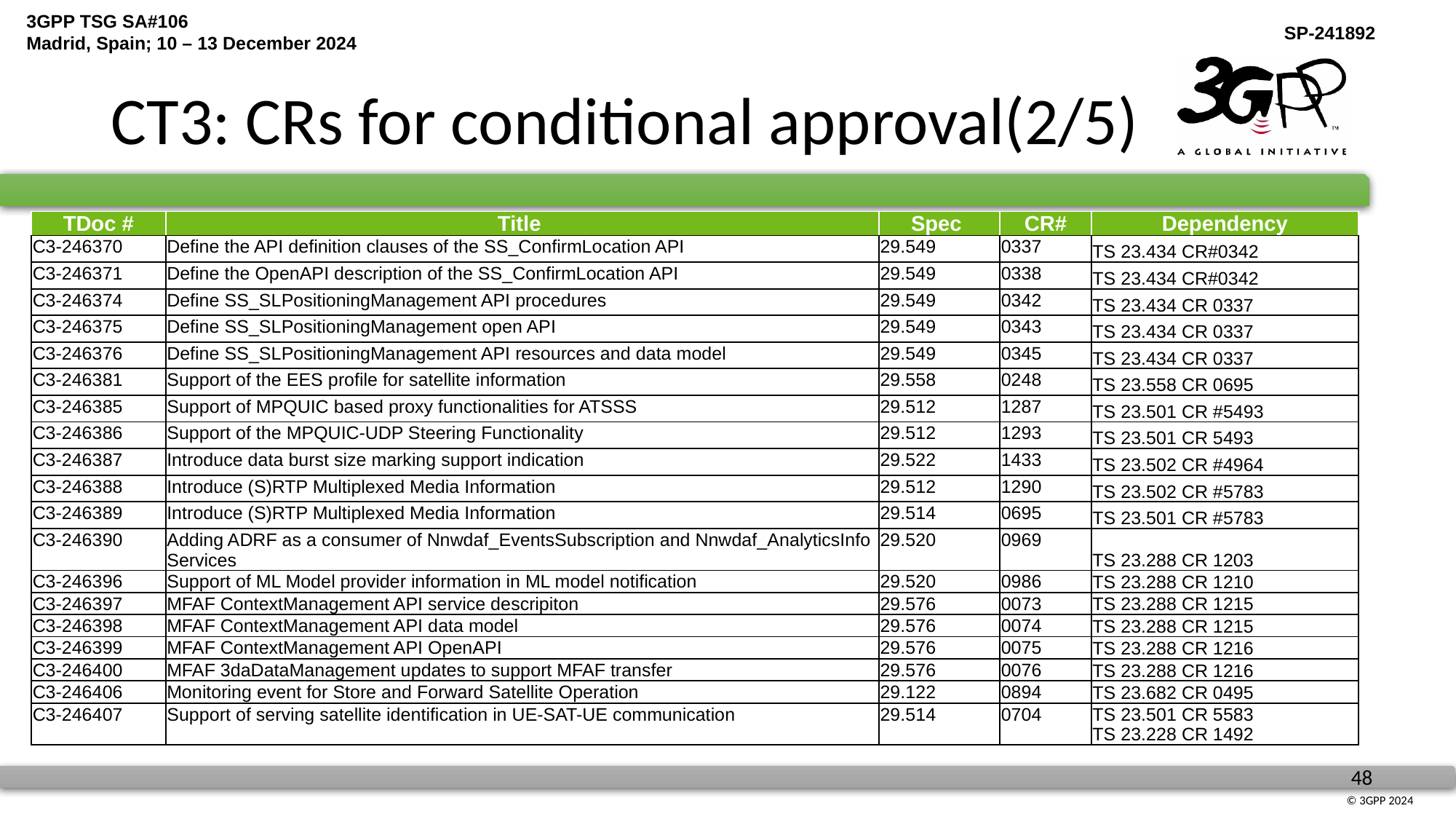

# CT3: CRs for conditional approval(2/5)
| TDoc # | Title | Spec | CR# | Dependency |
| --- | --- | --- | --- | --- |
| C3-246370 | Define the API definition clauses of the SS\_ConfirmLocation API | 29.549 | 0337 | TS 23.434 CR#0342 |
| C3-246371 | Define the OpenAPI description of the SS\_ConfirmLocation API | 29.549 | 0338 | TS 23.434 CR#0342 |
| C3-246374 | Define SS\_SLPositioningManagement API procedures | 29.549 | 0342 | TS 23.434 CR 0337 |
| C3-246375 | Define SS\_SLPositioningManagement open API | 29.549 | 0343 | TS 23.434 CR 0337 |
| C3-246376 | Define SS\_SLPositioningManagement API resources and data model | 29.549 | 0345 | TS 23.434 CR 0337 |
| C3-246381 | Support of the EES profile for satellite information | 29.558 | 0248 | TS 23.558 CR 0695 |
| C3-246385 | Support of MPQUIC based proxy functionalities for ATSSS | 29.512 | 1287 | TS 23.501 CR #5493 |
| C3-246386 | Support of the MPQUIC-UDP Steering Functionality | 29.512 | 1293 | TS 23.501 CR 5493 |
| C3-246387 | Introduce data burst size marking support indication | 29.522 | 1433 | TS 23.502 CR #4964 |
| C3-246388 | Introduce (S)RTP Multiplexed Media Information | 29.512 | 1290 | TS 23.502 CR #5783 |
| C3-246389 | Introduce (S)RTP Multiplexed Media Information | 29.514 | 0695 | TS 23.501 CR #5783 |
| C3-246390 | Adding ADRF as a consumer of Nnwdaf\_EventsSubscription and Nnwdaf\_AnalyticsInfo Services | 29.520 | 0969 | TS 23.288 CR 1203 |
| C3-246396 | Support of ML Model provider information in ML model notification | 29.520 | 0986 | TS 23.288 CR 1210 |
| C3-246397 | MFAF ContextManagement API service descripiton | 29.576 | 0073 | TS 23.288 CR 1215 |
| C3-246398 | MFAF ContextManagement API data model | 29.576 | 0074 | TS 23.288 CR 1215 |
| C3-246399 | MFAF ContextManagement API OpenAPI | 29.576 | 0075 | TS 23.288 CR 1216 |
| C3-246400 | MFAF 3daDataManagement updates to support MFAF transfer | 29.576 | 0076 | TS 23.288 CR 1216 |
| C3-246406 | Monitoring event for Store and Forward Satellite Operation | 29.122 | 0894 | TS 23.682 CR 0495 |
| C3-246407 | Support of serving satellite identification in UE-SAT-UE communication | 29.514 | 0704 | TS 23.501 CR 5583 TS 23.228 CR 1492 |